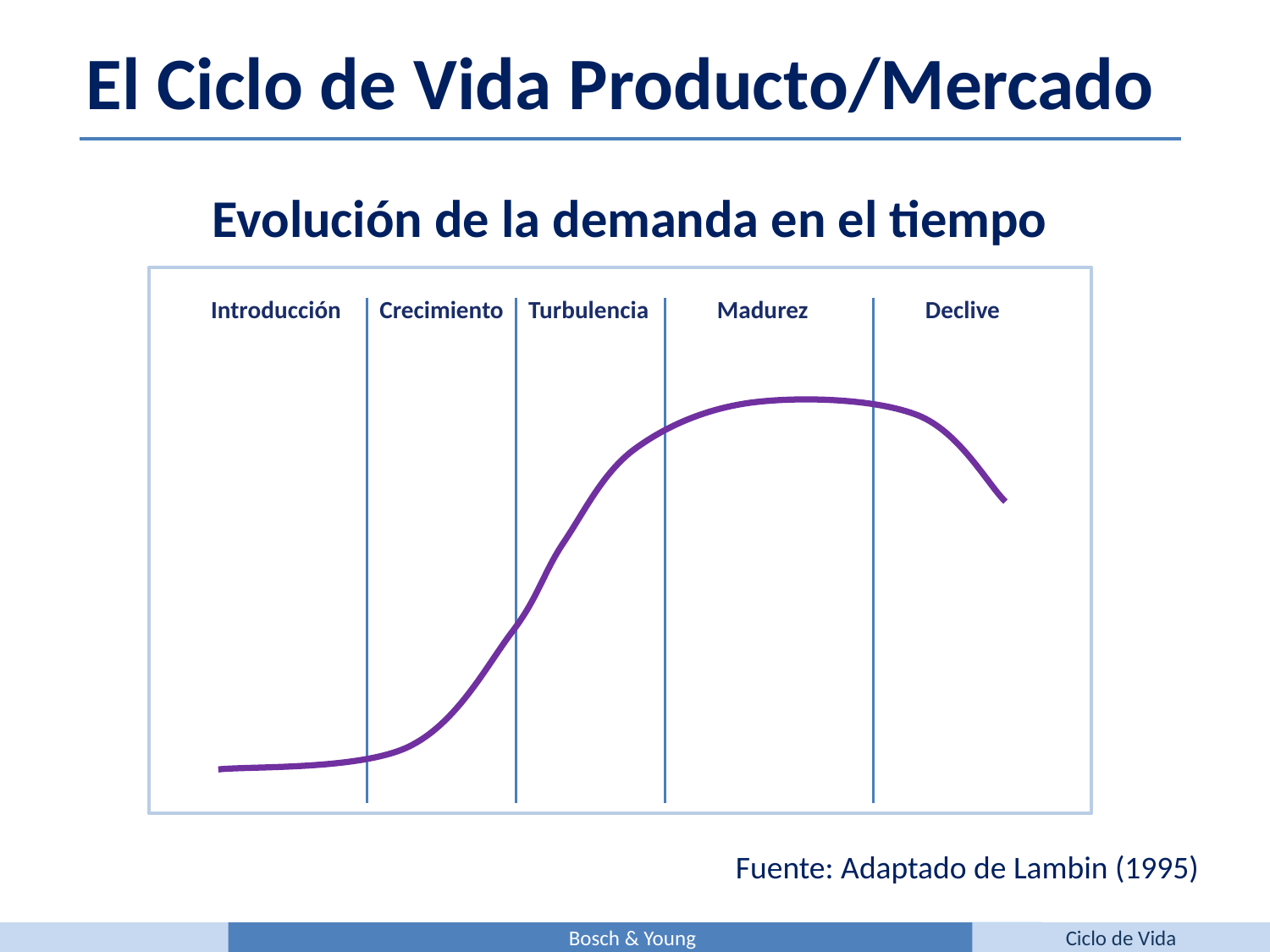

El Ciclo de Vida Producto/Mercado
Evolución de la demanda en el tiempo

Introducción
Crecimiento
Turbulencia
Madurez
Declive

Fuente: Adaptado de Lambin (1995)

Bosch & Young
Ciclo de Vida